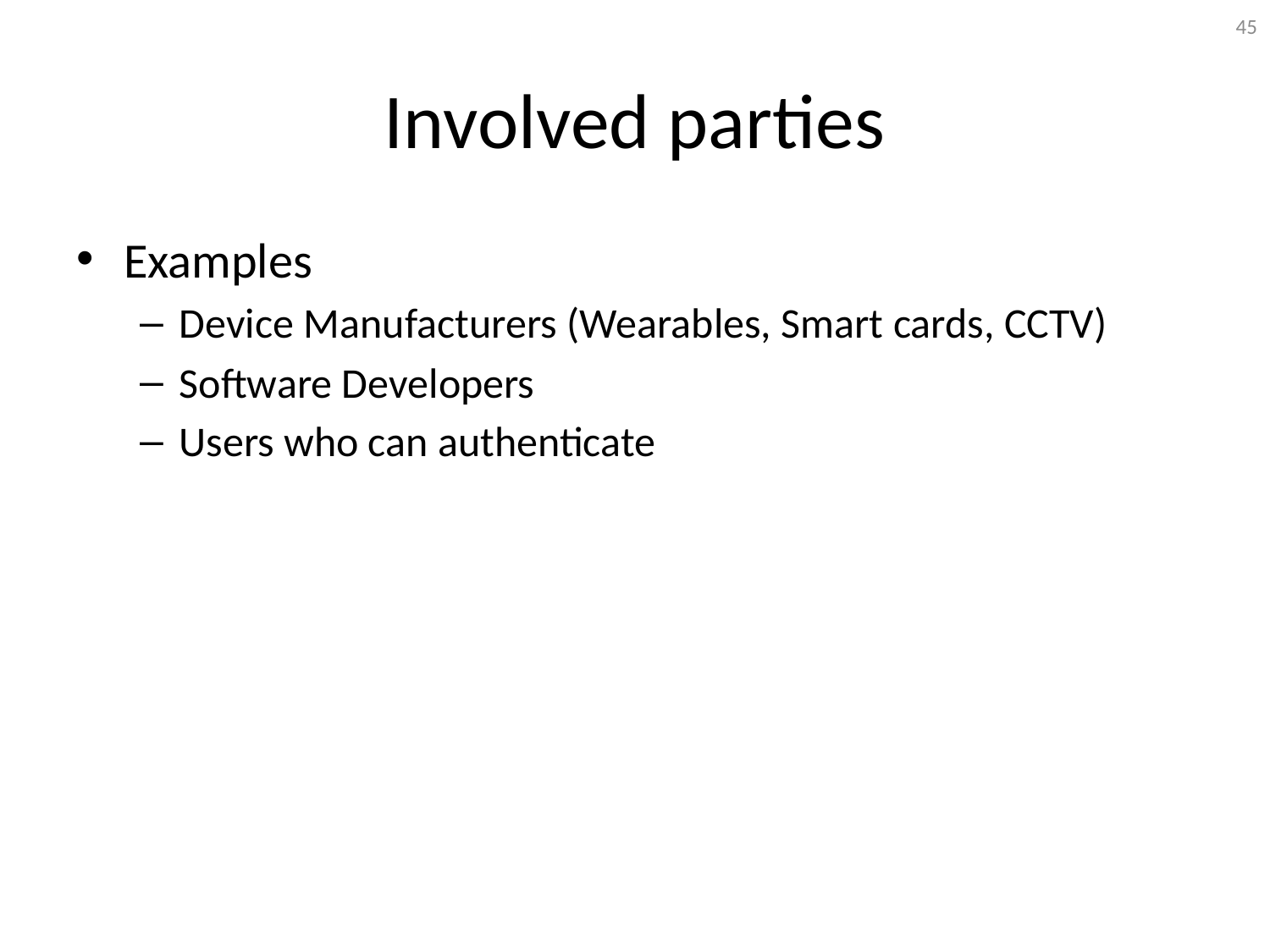

45
# Involved parties
Examples
Device Manufacturers (Wearables, Smart cards, CCTV)
Software Developers
Users who can authenticate